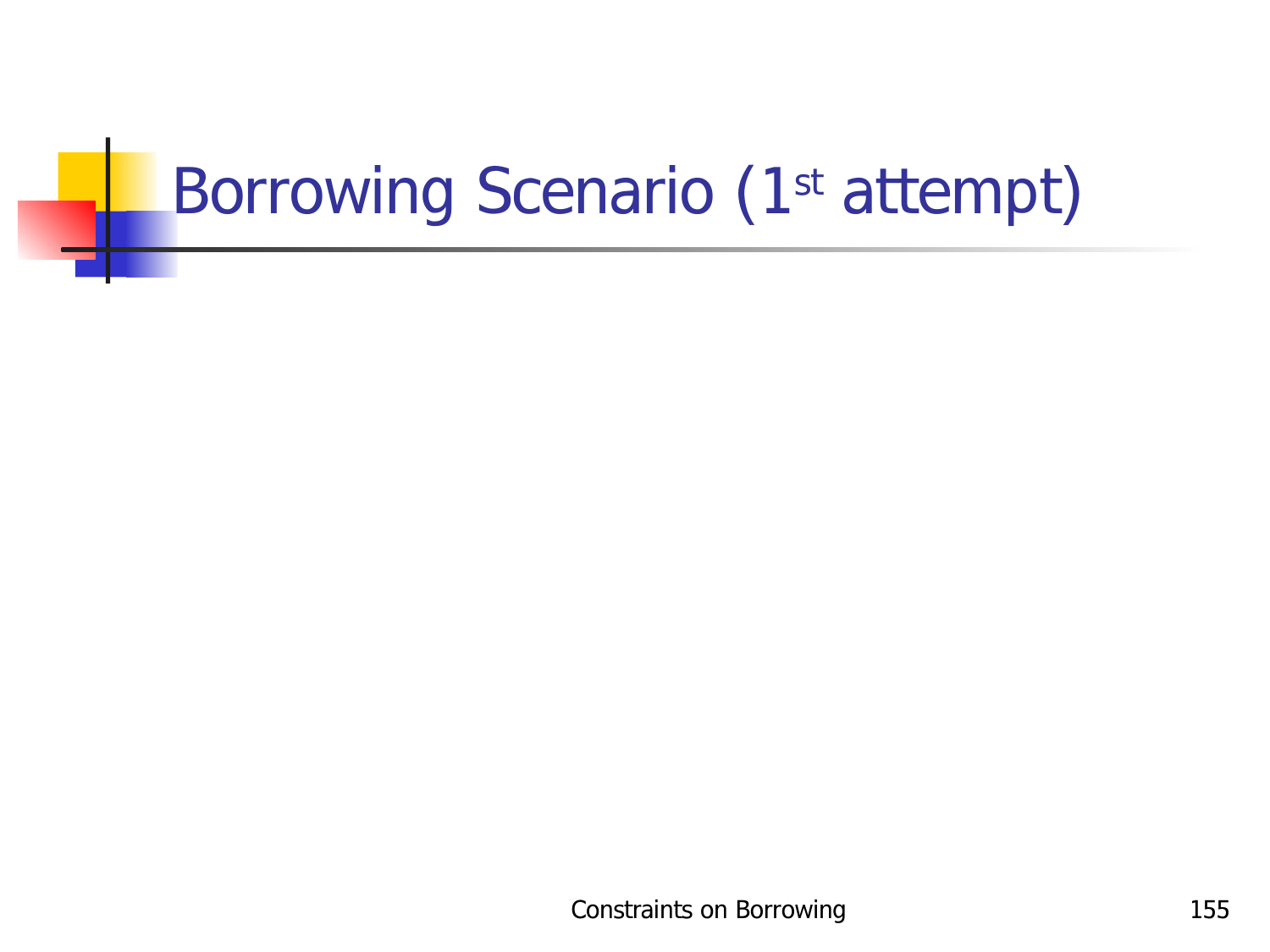

# Borrowing Scenario (1st attempt)
Constraints on Borrowing
155